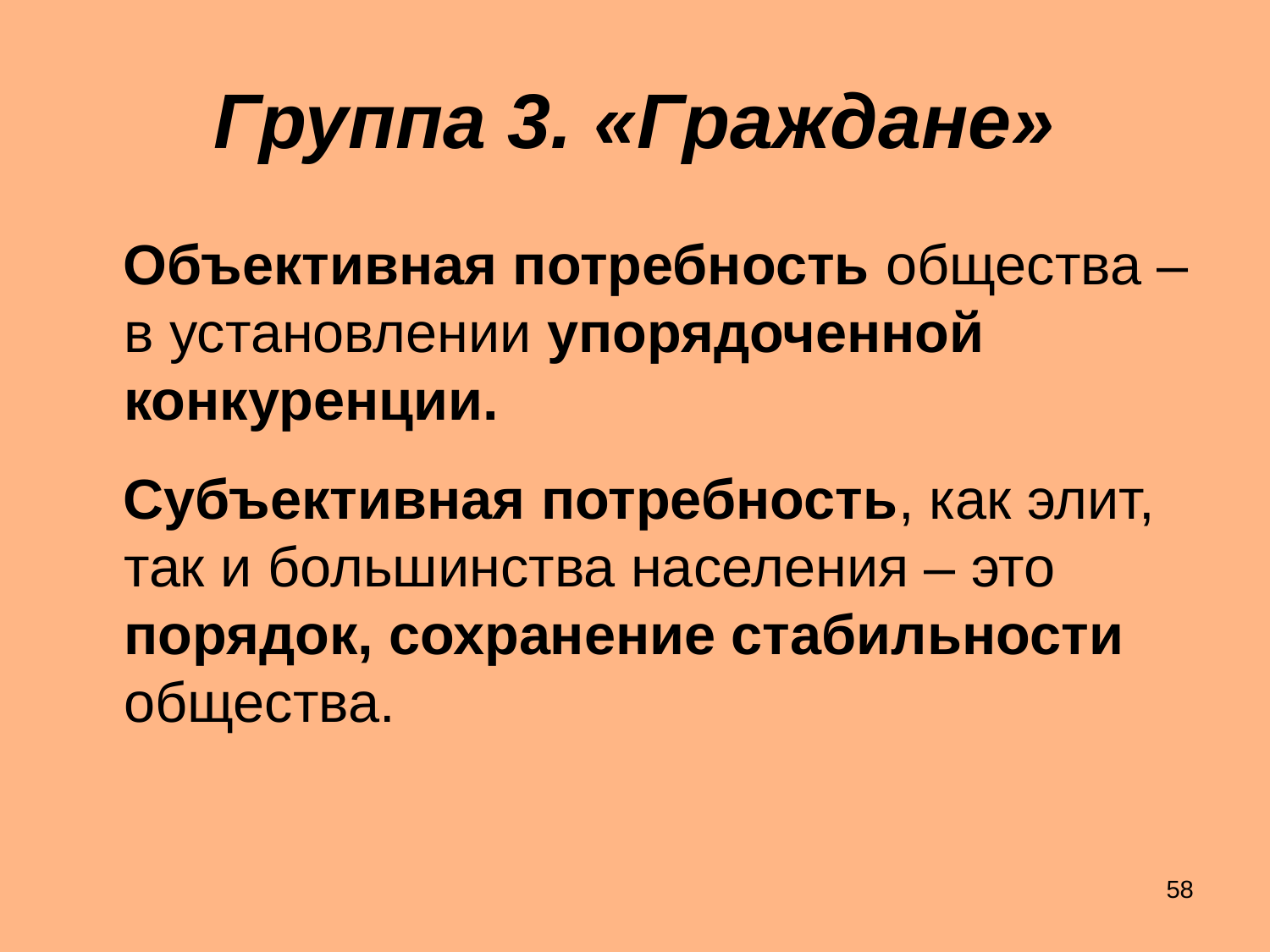

# Группа 3. «Граждане»
   Объективная потребность общества – в установлении упорядоченной конкуренции.
   Субъективная потребность, как элит, так и большинства населения – это порядок, сохранение стабильности общества.
58